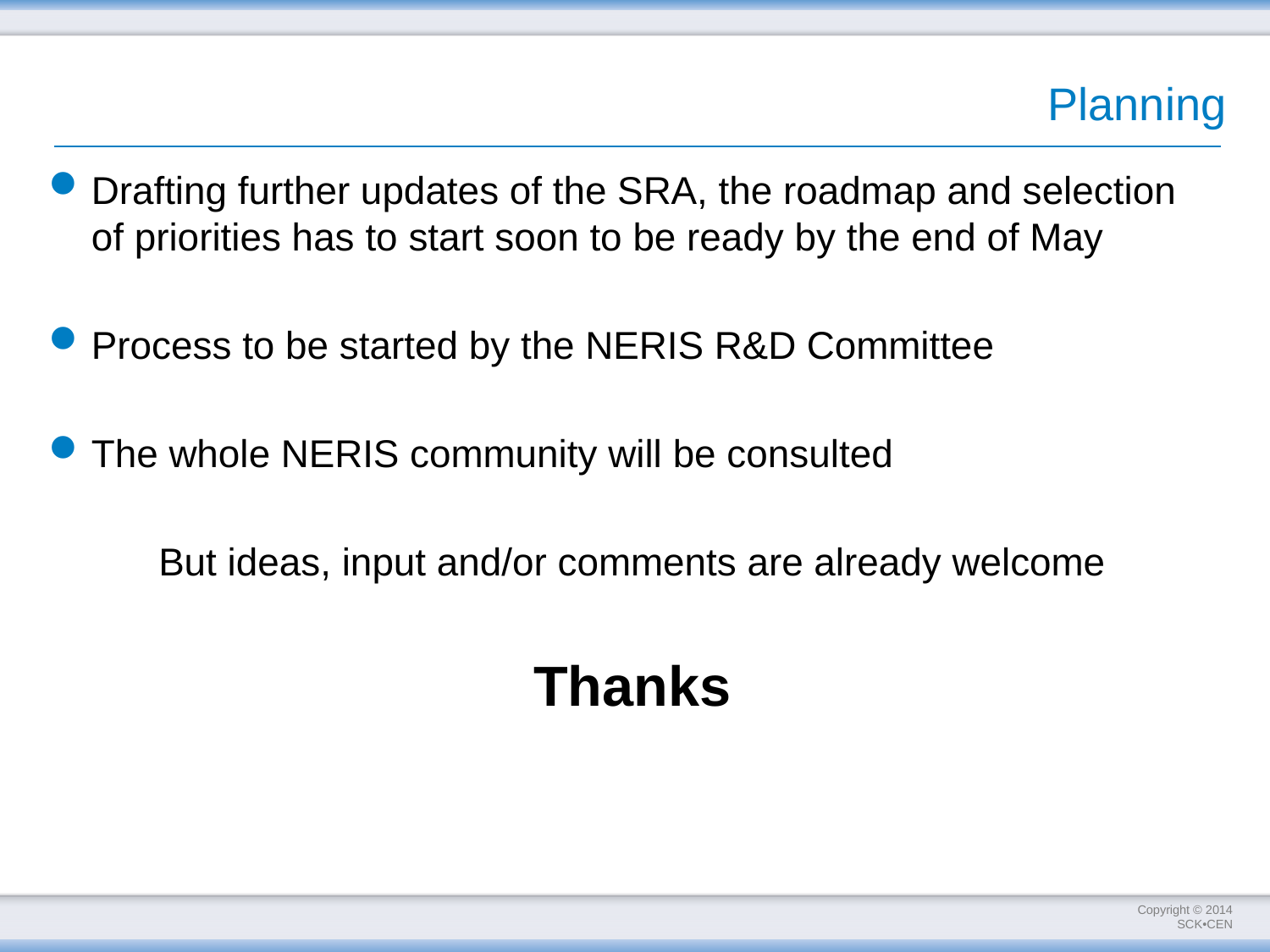

# Planning
Drafting further updates of the SRA, the roadmap and selection of priorities has to start soon to be ready by the end of May

Process to be started by the NERIS R&D Committee

The whole NERIS community will be consulted

But ideas, input and/or comments are already welcome

Thanks